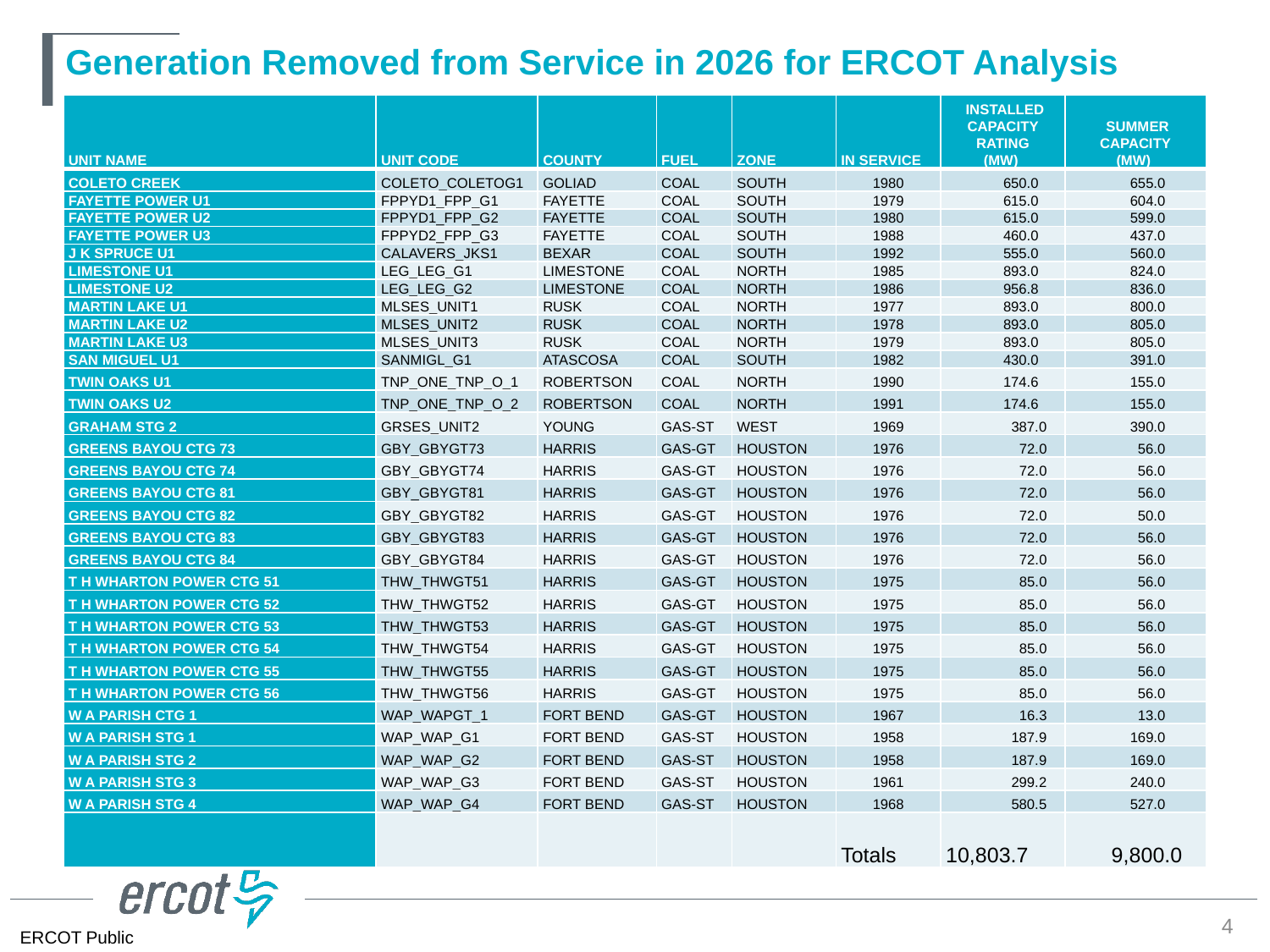

# Generation Removed from Service in 2026 for ERCOT Analysis
| UNIT NAME | UNIT CODE | COUNTY | FUEL | ZONE | IN SERVICE | INSTALLED CAPACITY RATING (MW) | SUMMER CAPACITY (MW) |
| --- | --- | --- | --- | --- | --- | --- | --- |
| COLETO CREEK | COLETO\_COLETOG1 | GOLIAD | COAL | SOUTH | 1980 | 650.0 | 655.0 |
| FAYETTE POWER U1 | FPPYD1\_FPP\_G1 | FAYETTE | COAL | SOUTH | 1979 | 615.0 | 604.0 |
| FAYETTE POWER U2 | FPPYD1\_FPP\_G2 | FAYETTE | COAL | SOUTH | 1980 | 615.0 | 599.0 |
| FAYETTE POWER U3 | FPPYD2\_FPP\_G3 | FAYETTE | COAL | SOUTH | 1988 | 460.0 | 437.0 |
| J K SPRUCE U1 | CALAVERS\_JKS1 | BEXAR | COAL | SOUTH | 1992 | 555.0 | 560.0 |
| LIMESTONE U1 | LEG\_LEG\_G1 | LIMESTONE | COAL | NORTH | 1985 | 893.0 | 824.0 |
| LIMESTONE U2 | LEG\_LEG\_G2 | LIMESTONE | COAL | NORTH | 1986 | 956.8 | 836.0 |
| MARTIN LAKE U1 | MLSES\_UNIT1 | RUSK | COAL | NORTH | 1977 | 893.0 | 800.0 |
| MARTIN LAKE U2 | MLSES\_UNIT2 | RUSK | COAL | NORTH | 1978 | 893.0 | 805.0 |
| MARTIN LAKE U3 | MLSES\_UNIT3 | RUSK | COAL | NORTH | 1979 | 893.0 | 805.0 |
| SAN MIGUEL U1 | SANMIGL\_G1 | ATASCOSA | COAL | SOUTH | 1982 | 430.0 | 391.0 |
| TWIN OAKS U1 | TNP\_ONE\_TNP\_O\_1 | ROBERTSON | COAL | NORTH | 1990 | 174.6 | 155.0 |
| TWIN OAKS U2 | TNP\_ONE\_TNP\_O\_2 | ROBERTSON | COAL | NORTH | 1991 | 174.6 | 155.0 |
| GRAHAM STG 2 | GRSES\_UNIT2 | YOUNG | GAS-ST | WEST | 1969 | 387.0 | 390.0 |
| GREENS BAYOU CTG 73 | GBY\_GBYGT73 | HARRIS | GAS-GT | HOUSTON | 1976 | 72.0 | 56.0 |
| GREENS BAYOU CTG 74 | GBY\_GBYGT74 | HARRIS | GAS-GT | HOUSTON | 1976 | 72.0 | 56.0 |
| GREENS BAYOU CTG 81 | GBY\_GBYGT81 | HARRIS | GAS-GT | HOUSTON | 1976 | 72.0 | 56.0 |
| GREENS BAYOU CTG 82 | GBY\_GBYGT82 | HARRIS | GAS-GT | HOUSTON | 1976 | 72.0 | 50.0 |
| GREENS BAYOU CTG 83 | GBY\_GBYGT83 | HARRIS | GAS-GT | HOUSTON | 1976 | 72.0 | 56.0 |
| GREENS BAYOU CTG 84 | GBY\_GBYGT84 | HARRIS | GAS-GT | HOUSTON | 1976 | 72.0 | 56.0 |
| T H WHARTON POWER CTG 51 | THW\_THWGT51 | HARRIS | GAS-GT | HOUSTON | 1975 | 85.0 | 56.0 |
| T H WHARTON POWER CTG 52 | THW\_THWGT52 | HARRIS | GAS-GT | HOUSTON | 1975 | 85.0 | 56.0 |
| T H WHARTON POWER CTG 53 | THW\_THWGT53 | HARRIS | GAS-GT | HOUSTON | 1975 | 85.0 | 56.0 |
| T H WHARTON POWER CTG 54 | THW\_THWGT54 | HARRIS | GAS-GT | HOUSTON | 1975 | 85.0 | 56.0 |
| T H WHARTON POWER CTG 55 | THW\_THWGT55 | HARRIS | GAS-GT | HOUSTON | 1975 | 85.0 | 56.0 |
| T H WHARTON POWER CTG 56 | THW\_THWGT56 | HARRIS | GAS-GT | HOUSTON | 1975 | 85.0 | 56.0 |
| W A PARISH CTG 1 | WAP\_WAPGT\_1 | FORT BEND | GAS-GT | HOUSTON | 1967 | 16.3 | 13.0 |
| W A PARISH STG 1 | WAP\_WAP\_G1 | FORT BEND | GAS-ST | HOUSTON | 1958 | 187.9 | 169.0 |
| W A PARISH STG 2 | WAP\_WAP\_G2 | FORT BEND | GAS-ST | HOUSTON | 1958 | 187.9 | 169.0 |
| W A PARISH STG 3 | WAP\_WAP\_G3 | FORT BEND | GAS-ST | HOUSTON | 1961 | 299.2 | 240.0 |
| W A PARISH STG 4 | WAP\_WAP\_G4 | FORT BEND | GAS-ST | HOUSTON | 1968 | 580.5 | 527.0 |
|  |  |  |  |  | Totals | 10,803.7 | 9,800.0 |
4